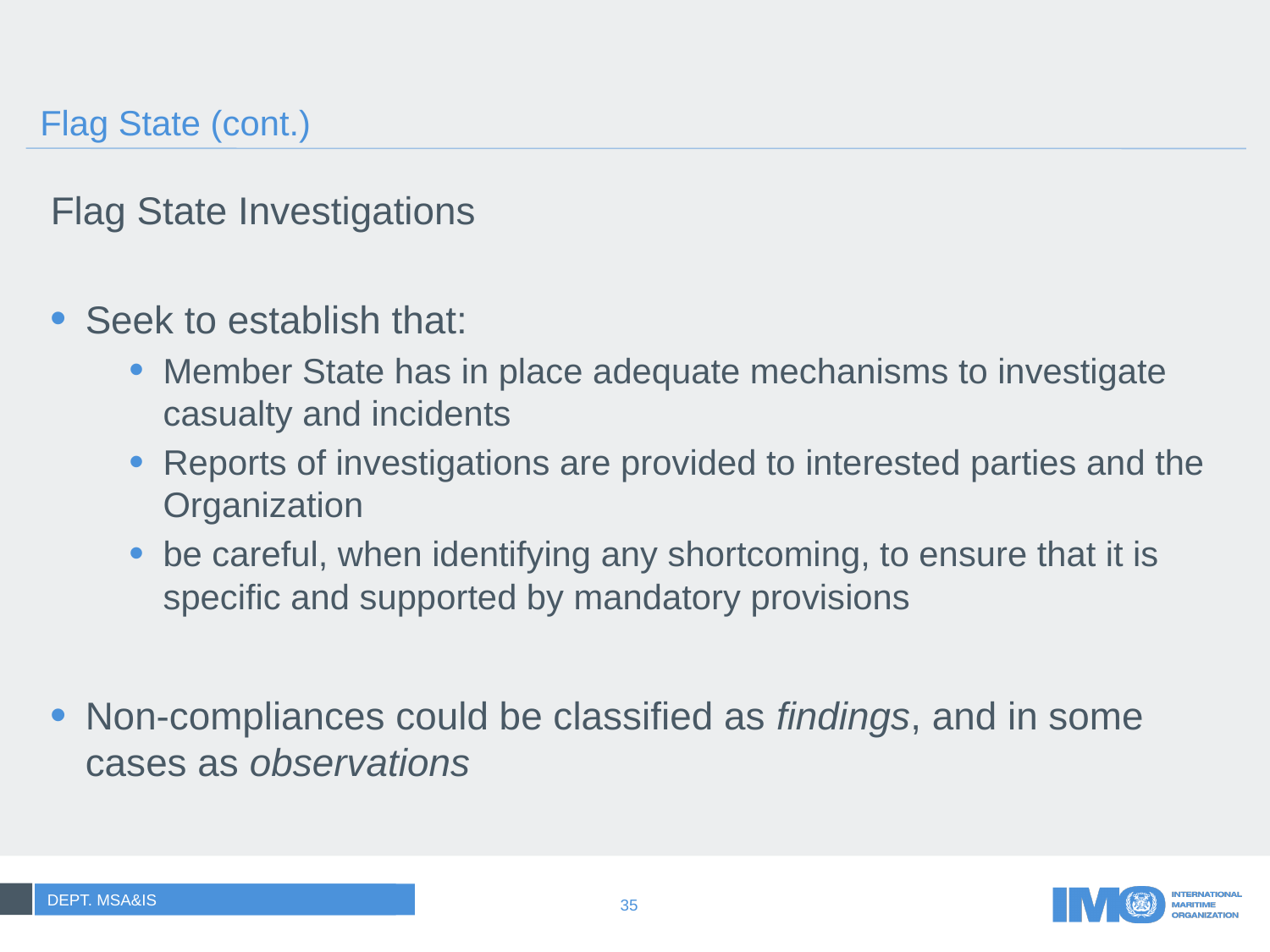

# Flag State (cont.)
Flag State Investigations

Seek to establish that:
Member State has in place adequate mechanisms to investigate casualty and incidents
Reports of investigations are provided to interested parties and the Organization
be careful, when identifying any shortcoming, to ensure that it is specific and supported by mandatory provisions

Non-compliances could be classified as findings, and in some cases as observations